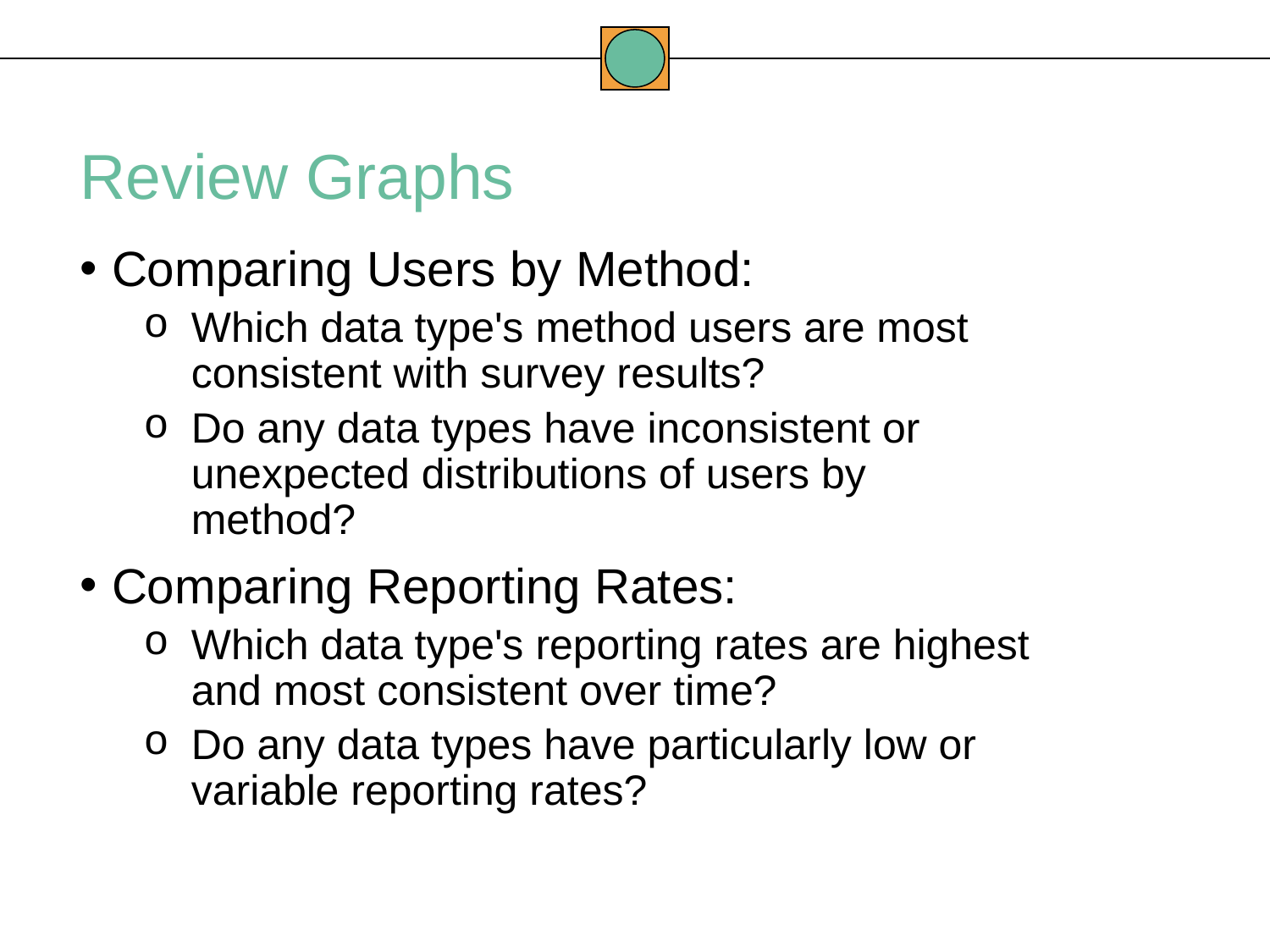

Review Graphs
Comparing Users by Method:
Which data type's method users are most consistent with survey results?
Do any data types have inconsistent or unexpected distributions of users by method?
Comparing Reporting Rates:
Which data type's reporting rates are highest and most consistent over time?
Do any data types have particularly low or variable reporting rates?